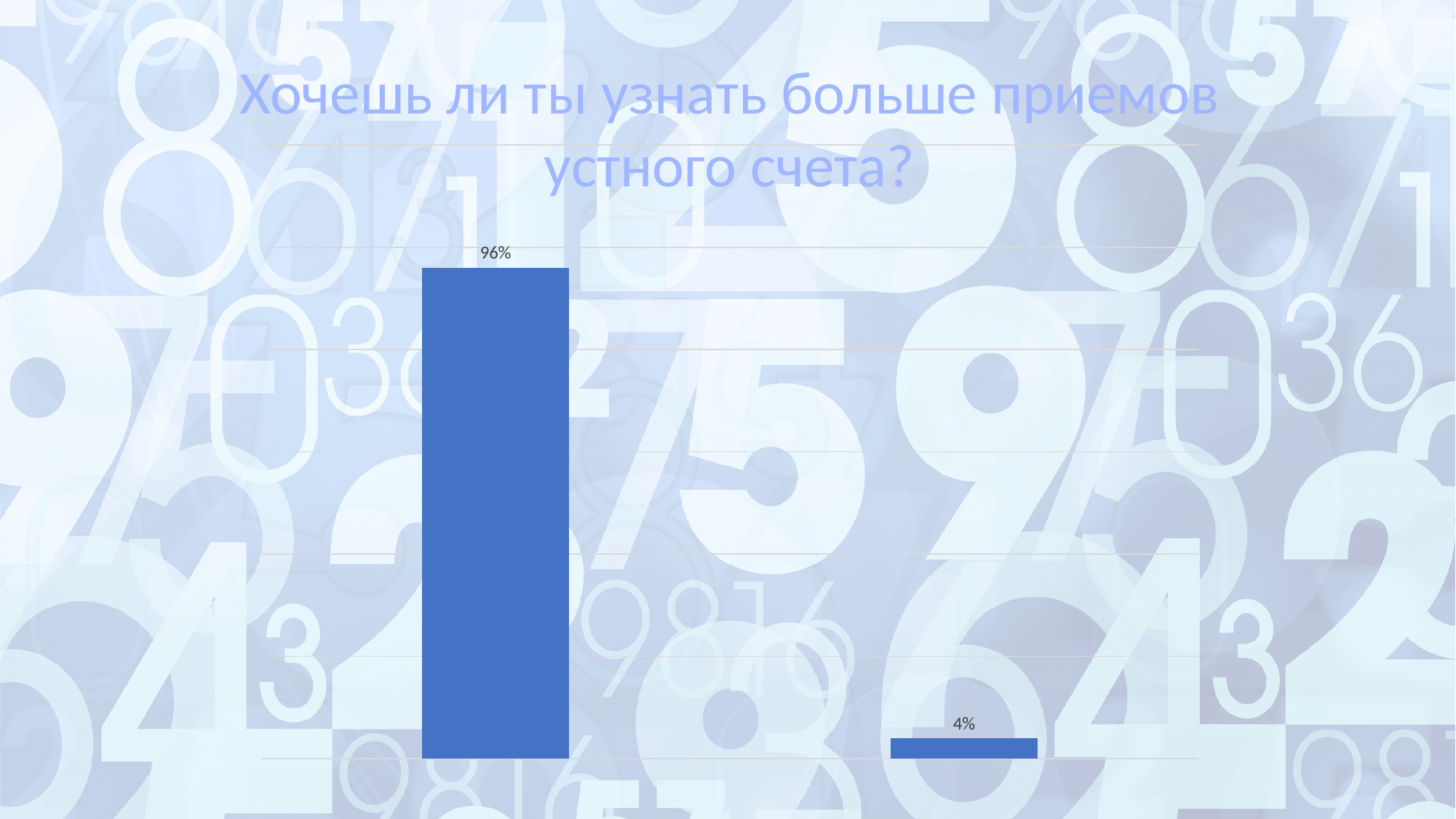

Хочешь ли ты узнать больше приемов устного счета?

### Chart

| Category | Ряд 1 |
|---|---|
| Да | 0.9600000000000001 |
| Нет | 0.04000000000000001 |